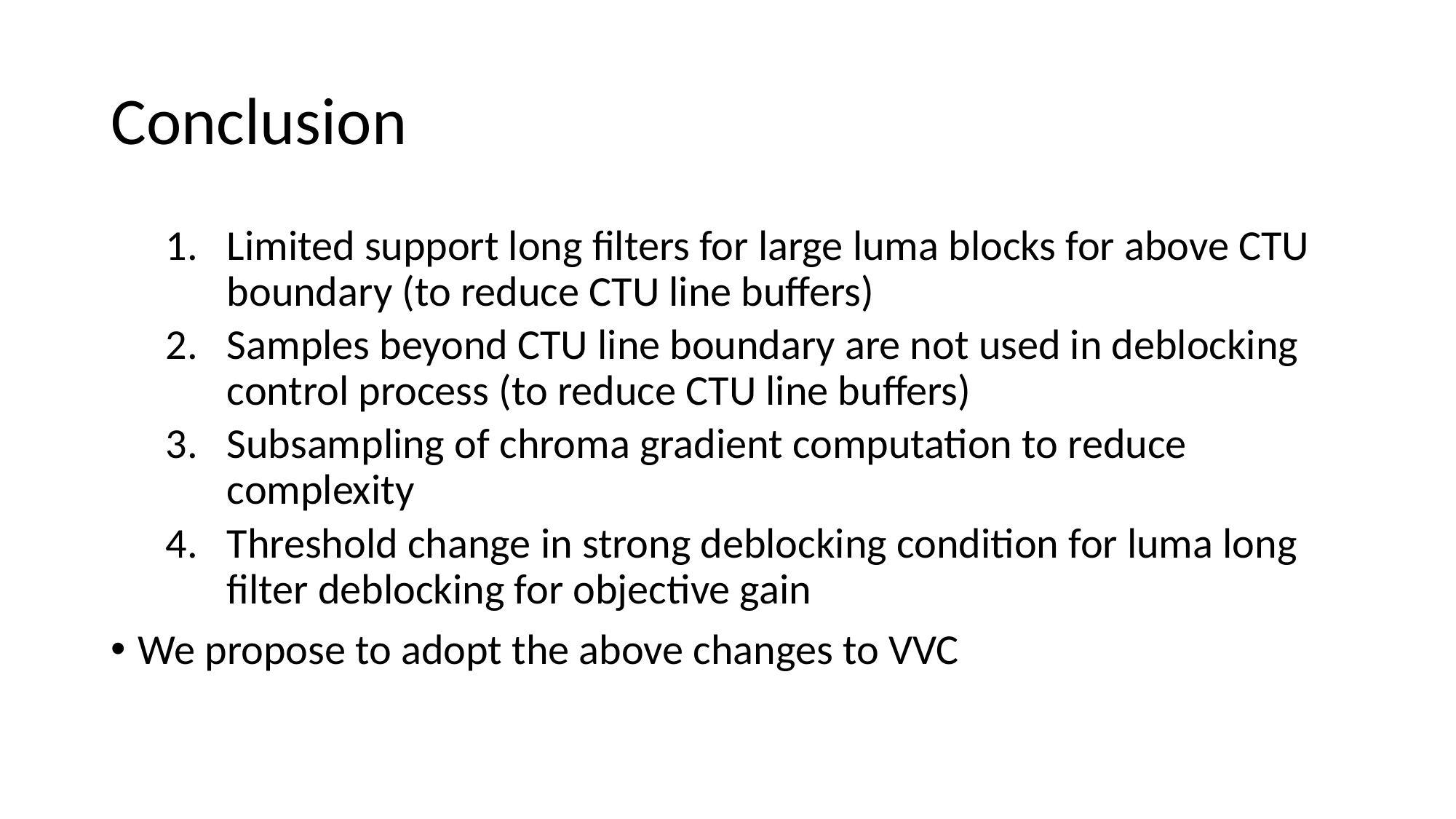

# Conclusion
Limited support long filters for large luma blocks for above CTU boundary (to reduce CTU line buffers)
Samples beyond CTU line boundary are not used in deblocking control process (to reduce CTU line buffers)
Subsampling of chroma gradient computation to reduce complexity
Threshold change in strong deblocking condition for luma long filter deblocking for objective gain
We propose to adopt the above changes to VVC